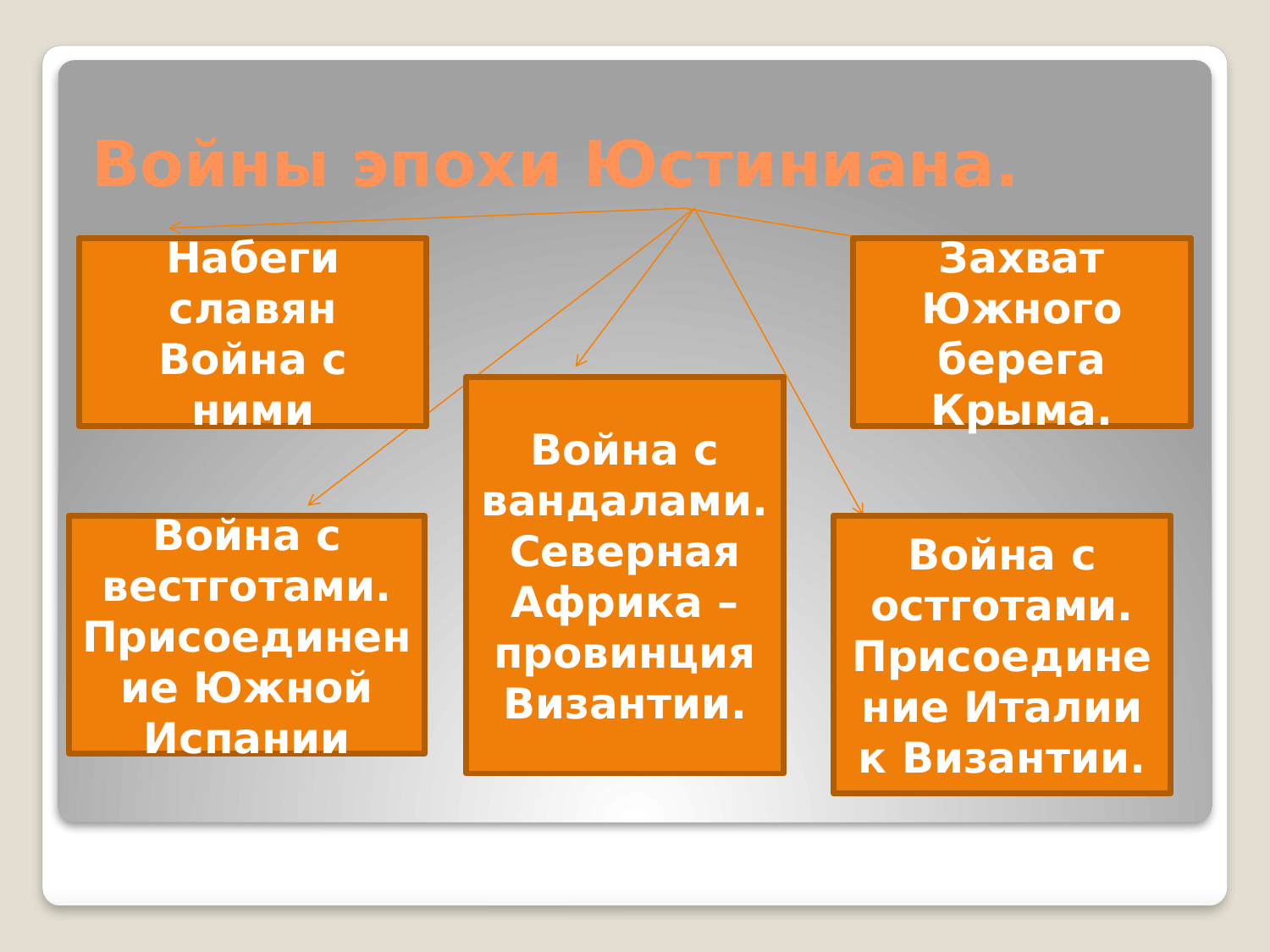

# Войны эпохи Юстиниана.
Набеги славян
Война с ними
Захват Южного берега Крыма.
Война с вандалами. Северная Африка – провинция Византии.
Война с вестготами.
Присоединение Южной Испании
Война с остготами.
Присоединение Италии к Византии.